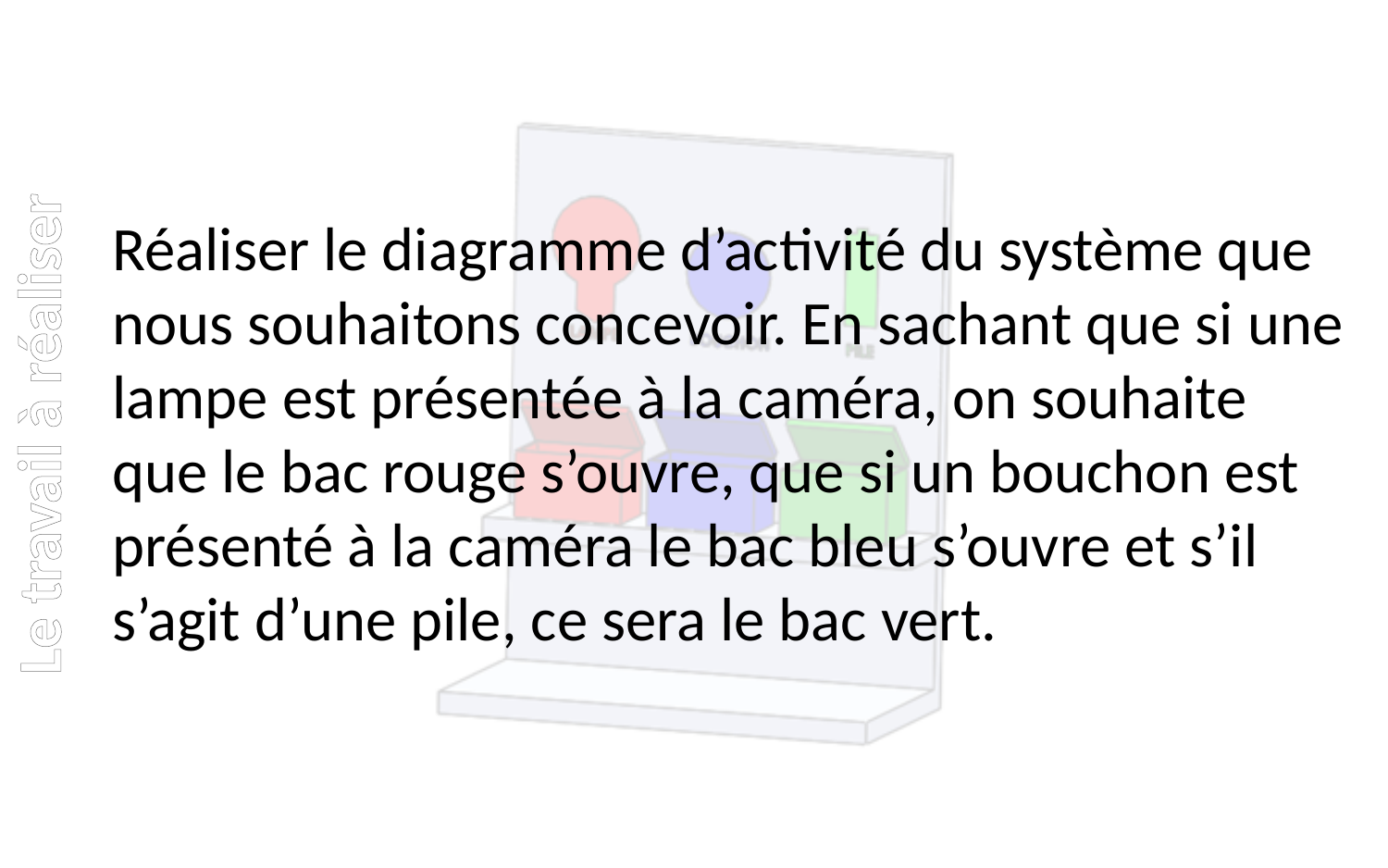

Réaliser le diagramme d’activité du système que nous souhaitons concevoir. En sachant que si une lampe est présentée à la caméra, on souhaite que le bac rouge s’ouvre, que si un bouchon est présenté à la caméra le bac bleu s’ouvre et s’il s’agit d’une pile, ce sera le bac vert.
Le travail à réaliser